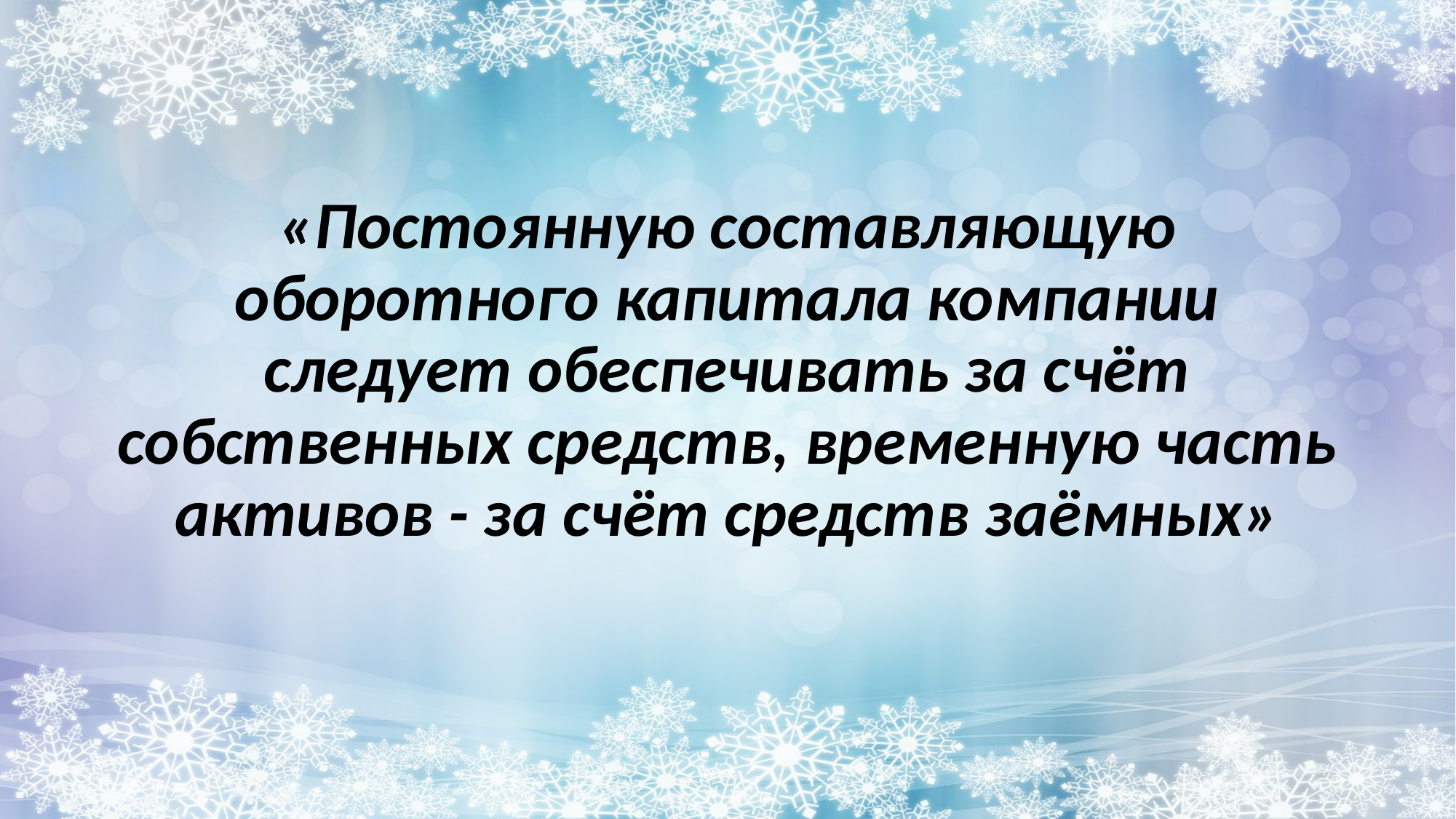

«Постоянную составляющую оборотного капитала компании следует обеспечивать за счёт собственных средств, временную часть активов - за счёт средств заёмных»